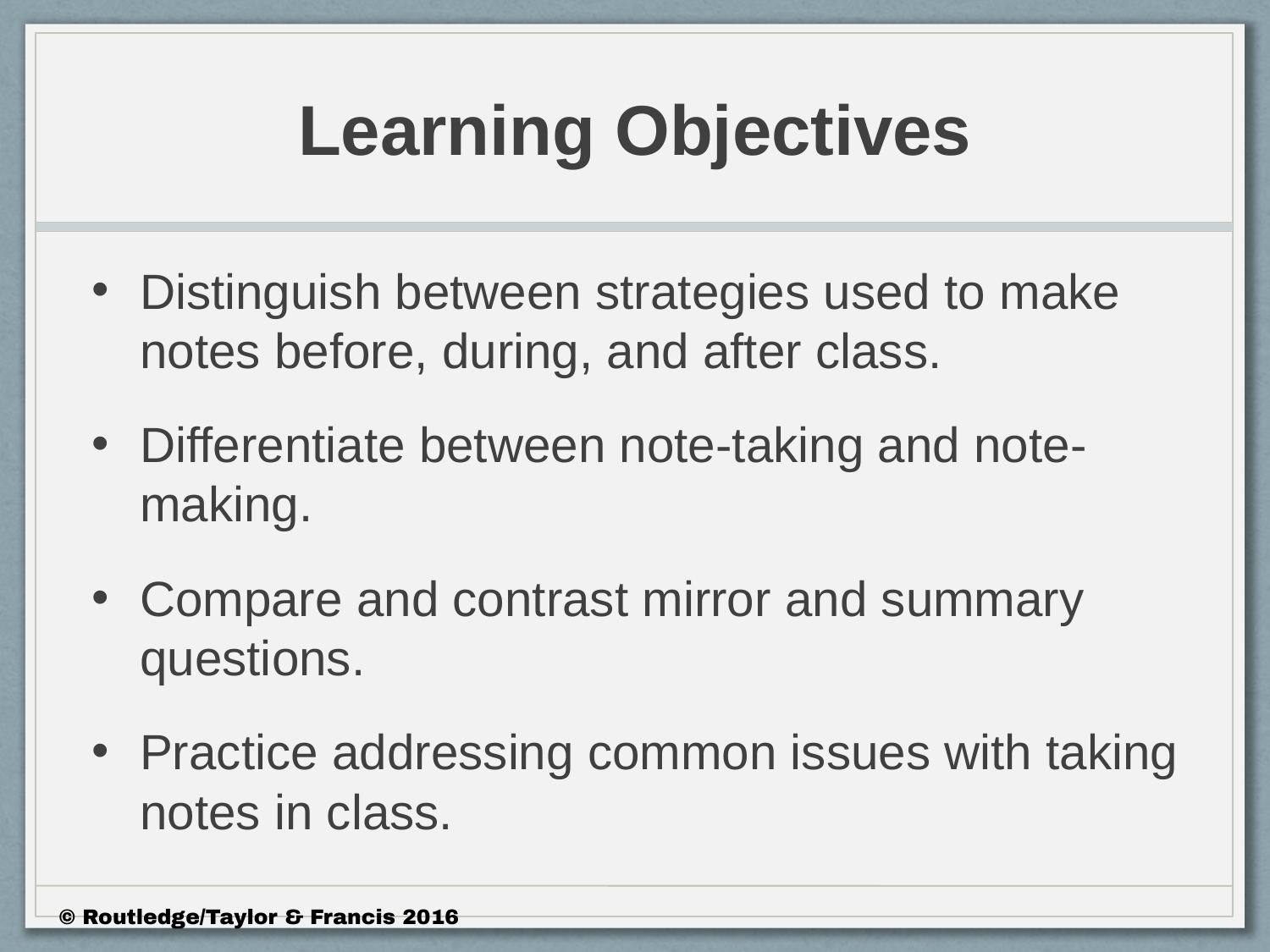

# Learning Objectives
Distinguish between strategies used to make notes before, during, and after class.
Differentiate between note-taking and note-making.
Compare and contrast mirror and summary questions.
Practice addressing common issues with taking notes in class.

© Routledge/Taylor & Francis 2016